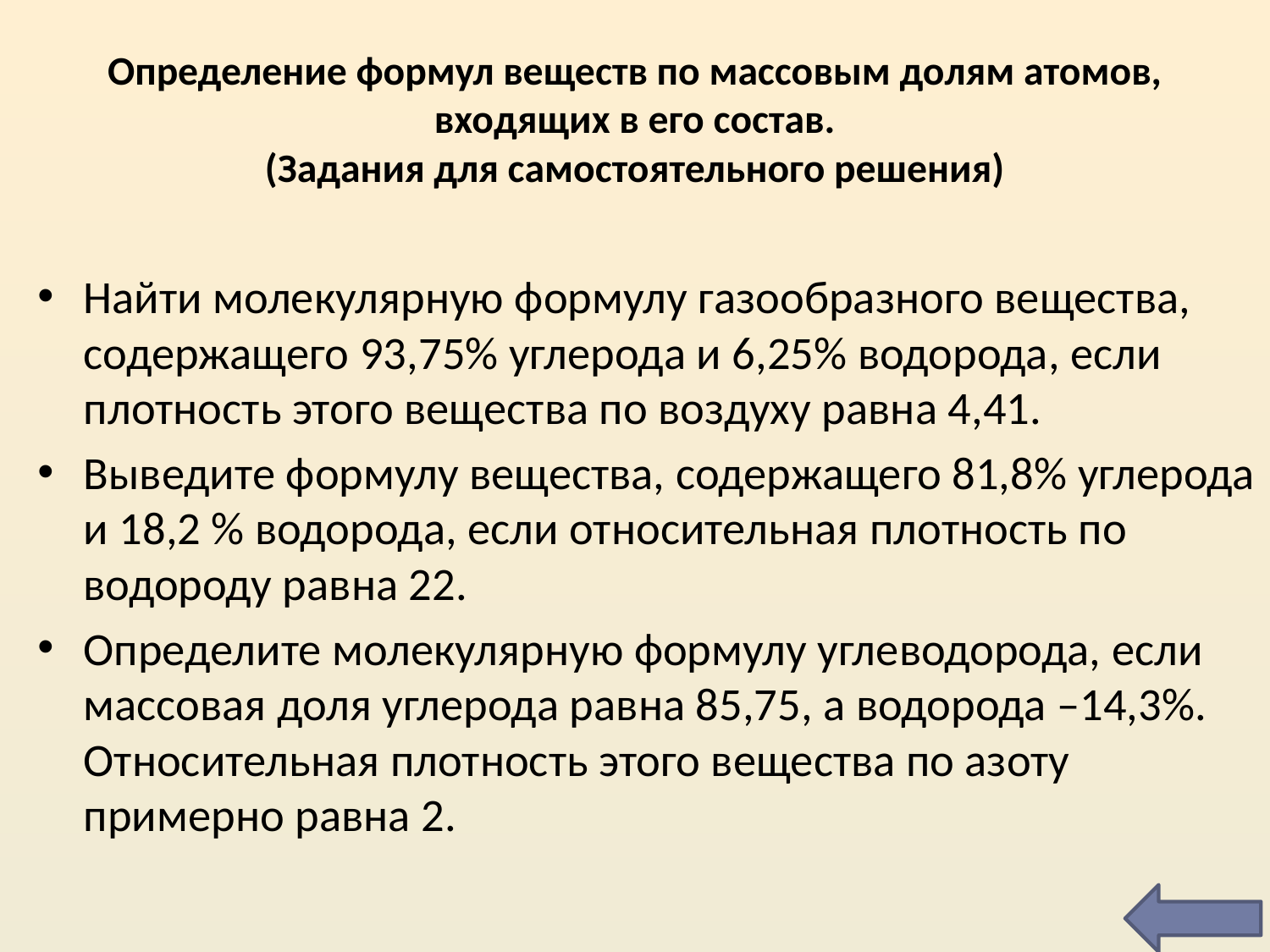

# Определение формул веществ по массовым долям атомов, входящих в его состав. (Задания для самостоятельного решения)

Найти молекулярную формулу газообразного вещества, содержащего 93,75% углерода и 6,25% водорода, если плотность этого вещества по воздуху равна 4,41.
Выведите формулу вещества, содержащего 81,8% углерода и 18,2 % водорода, если относительная плотность по водороду равна 22.
Определите молекулярную формулу углеводорода, если массовая доля углерода равна 85,75, а водорода –14,3%. Относительная плотность этого вещества по азоту примерно равна 2.